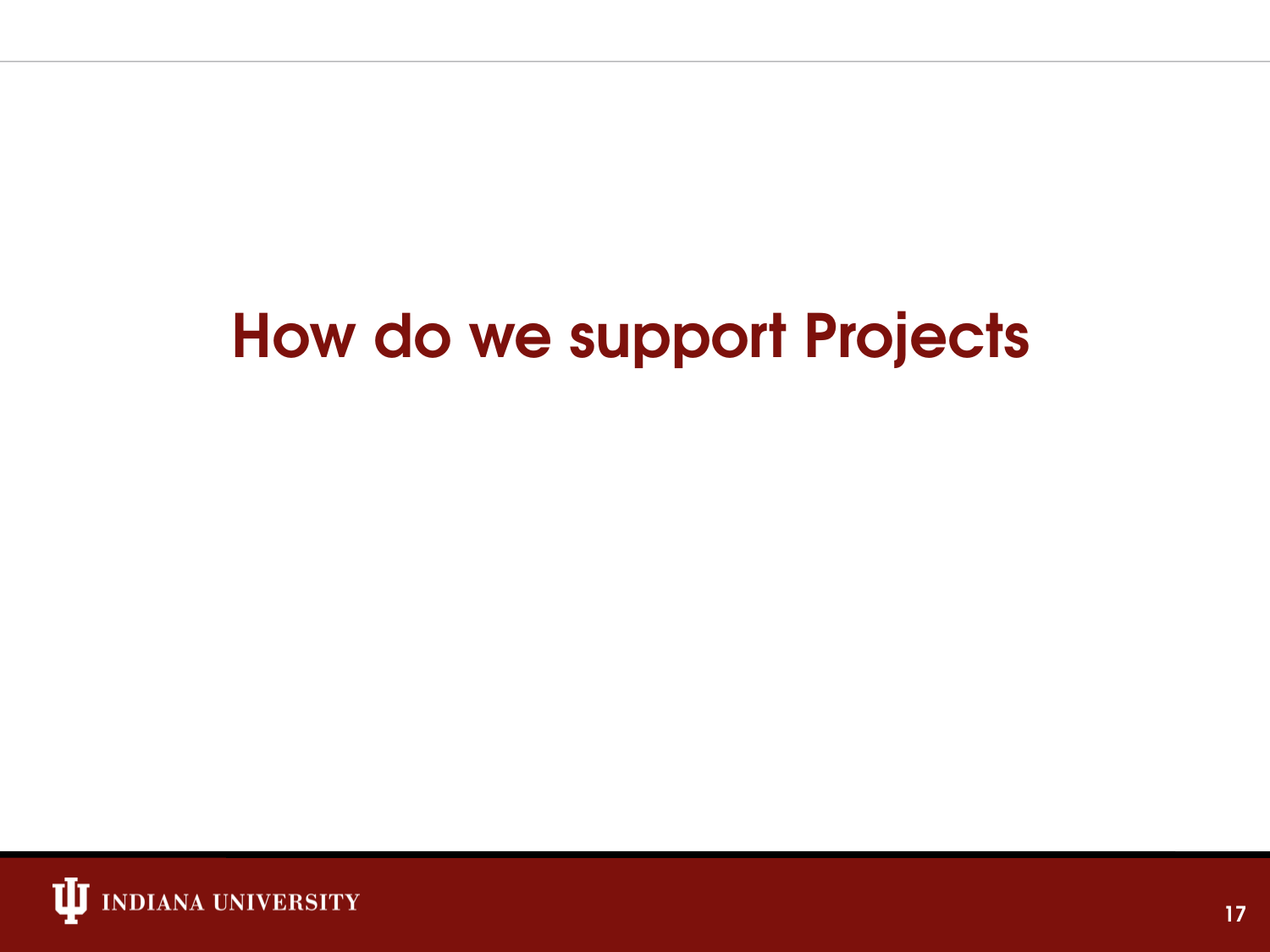

# How do we support Projects
17